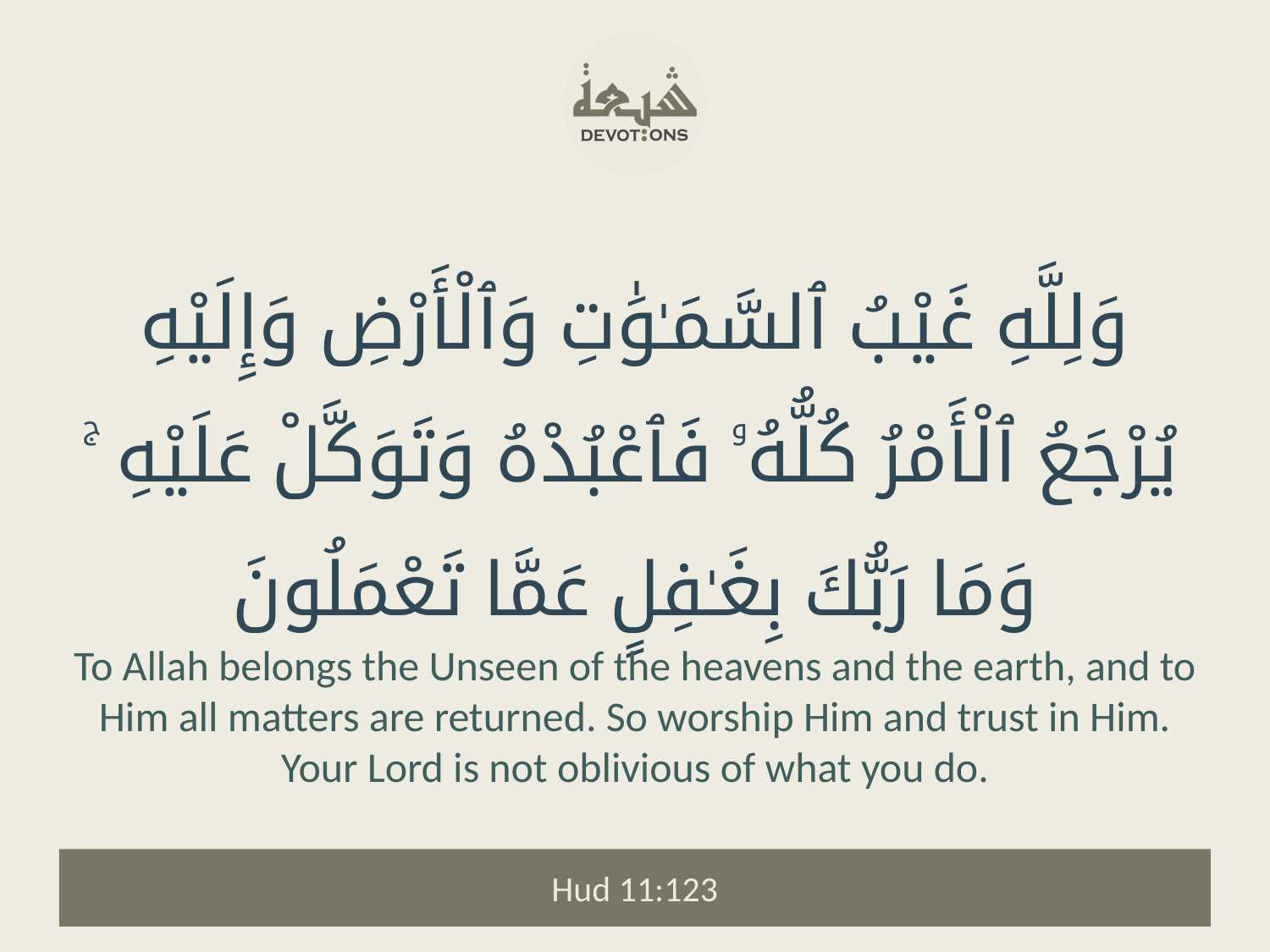

وَلِلَّهِ غَيْبُ ٱلسَّمَـٰوَٰتِ وَٱلْأَرْضِ وَإِلَيْهِ يُرْجَعُ ٱلْأَمْرُ كُلُّهُۥ فَٱعْبُدْهُ وَتَوَكَّلْ عَلَيْهِ ۚ وَمَا رَبُّكَ بِغَـٰفِلٍ عَمَّا تَعْمَلُونَ
To Allah belongs the Unseen of the heavens and the earth, and to Him all matters are returned. So worship Him and trust in Him. Your Lord is not oblivious of what you do.
Hud 11:123